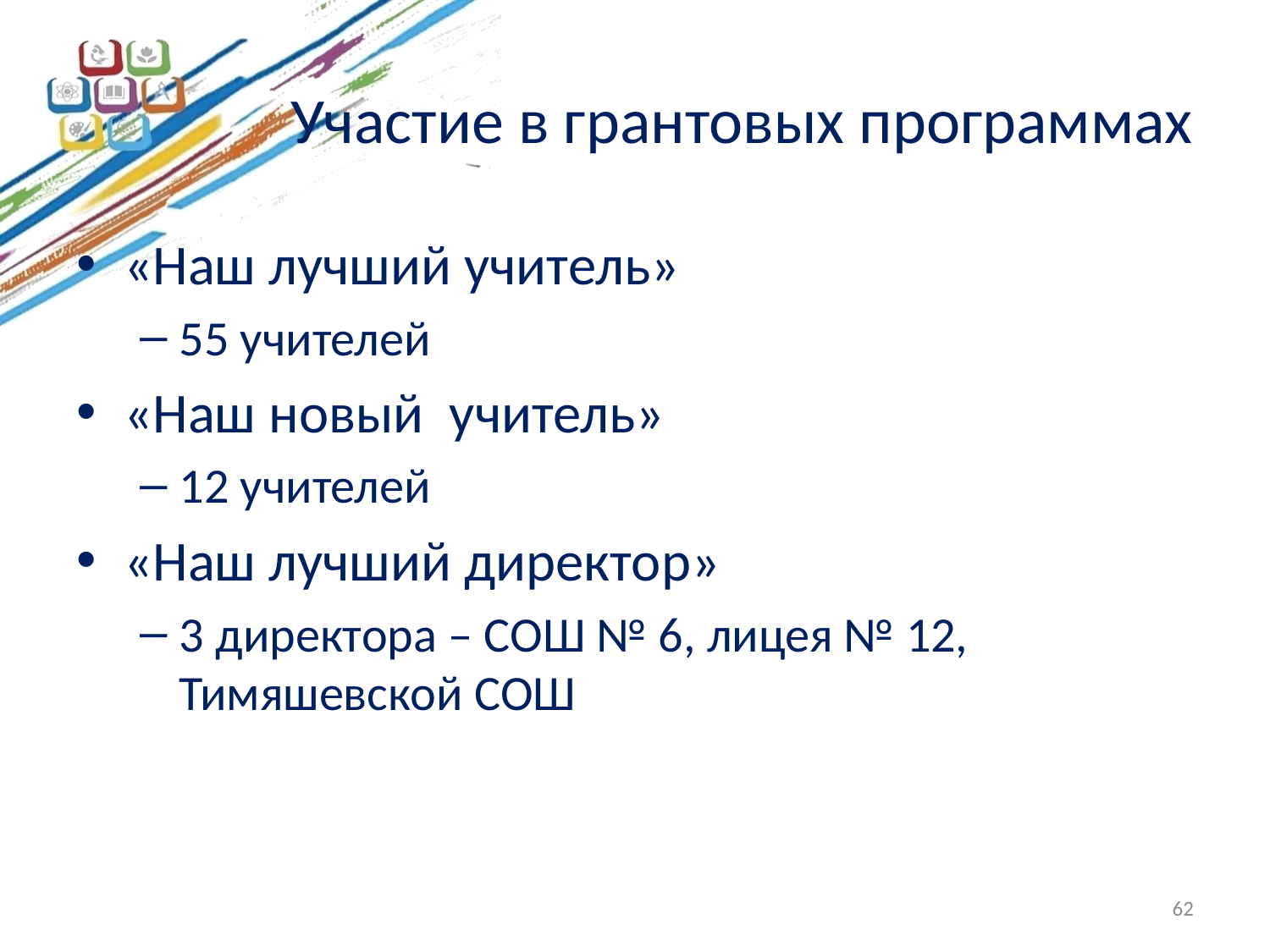

# Участие в грантовых программах
«Наш лучший учитель»
55 учителей
«Наш новый  учитель»
12 учителей
«Наш лучший директор»
3 директора – СОШ № 6, лицея № 12, Тимяшевской СОШ
62